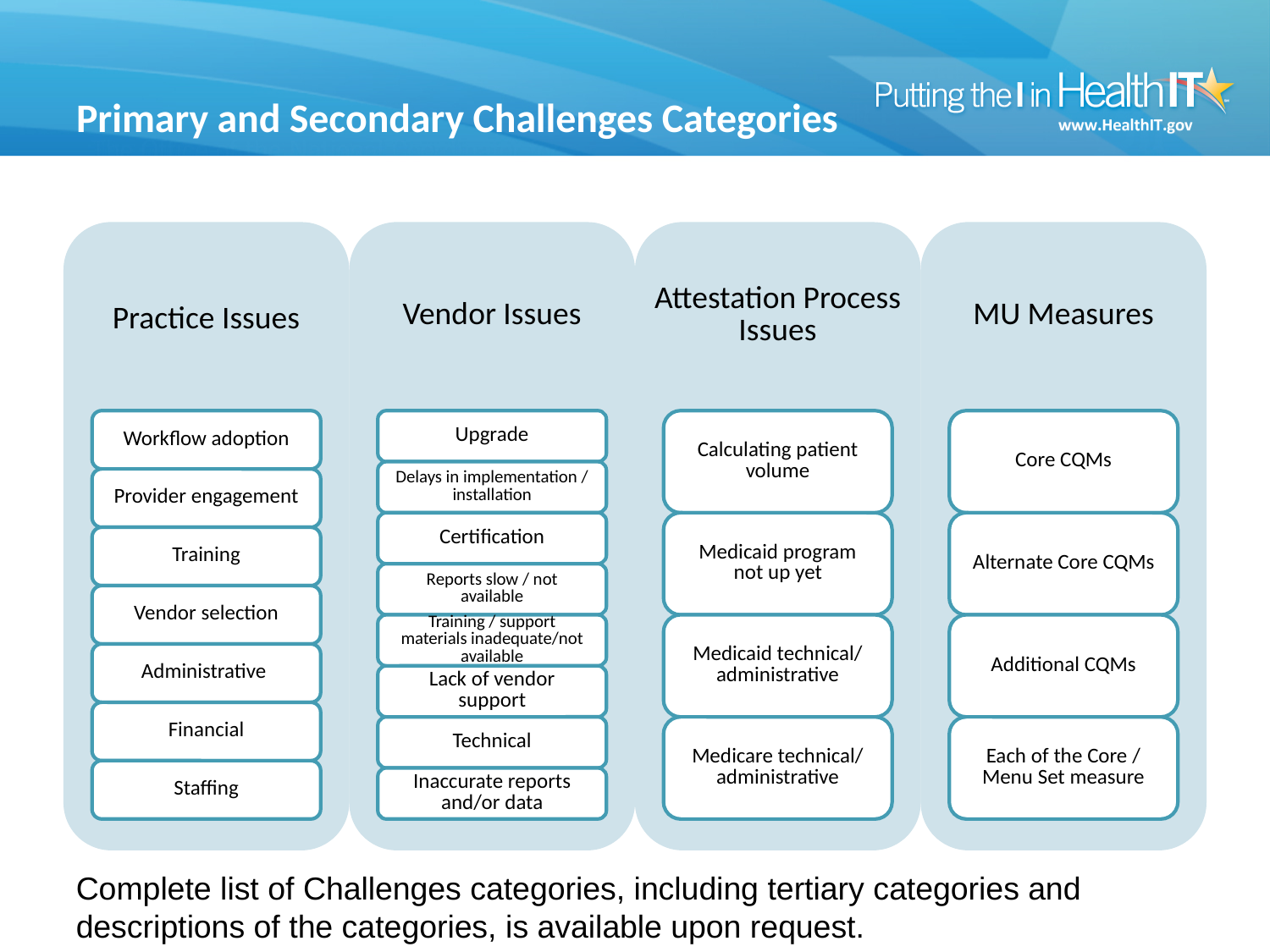

# Primary and Secondary Challenges Categories
Practice Issues
Workflow adoption
Provider engagement
Vendor Issues
Upgrade
Delays in implementation / installation
Attestation Process Issues
Calculating patient volume
MU Measures
Training
Vendor selection
Administrative
Financial
Staffing
Certification
Reports slow / not available
Training / support materials inadequate/not available
Lack of vendor support
Technical
Inaccurate reports and/or data
Medicaid program not up yet
Medicaid technical/ administrative
Medicare technical/ administrative
Core CQMs
Alternate Core CQMs
Additional CQMs
Each of the Core / Menu Set measure
Complete list of Challenges categories, including tertiary categories and descriptions of the categories, is available upon request.